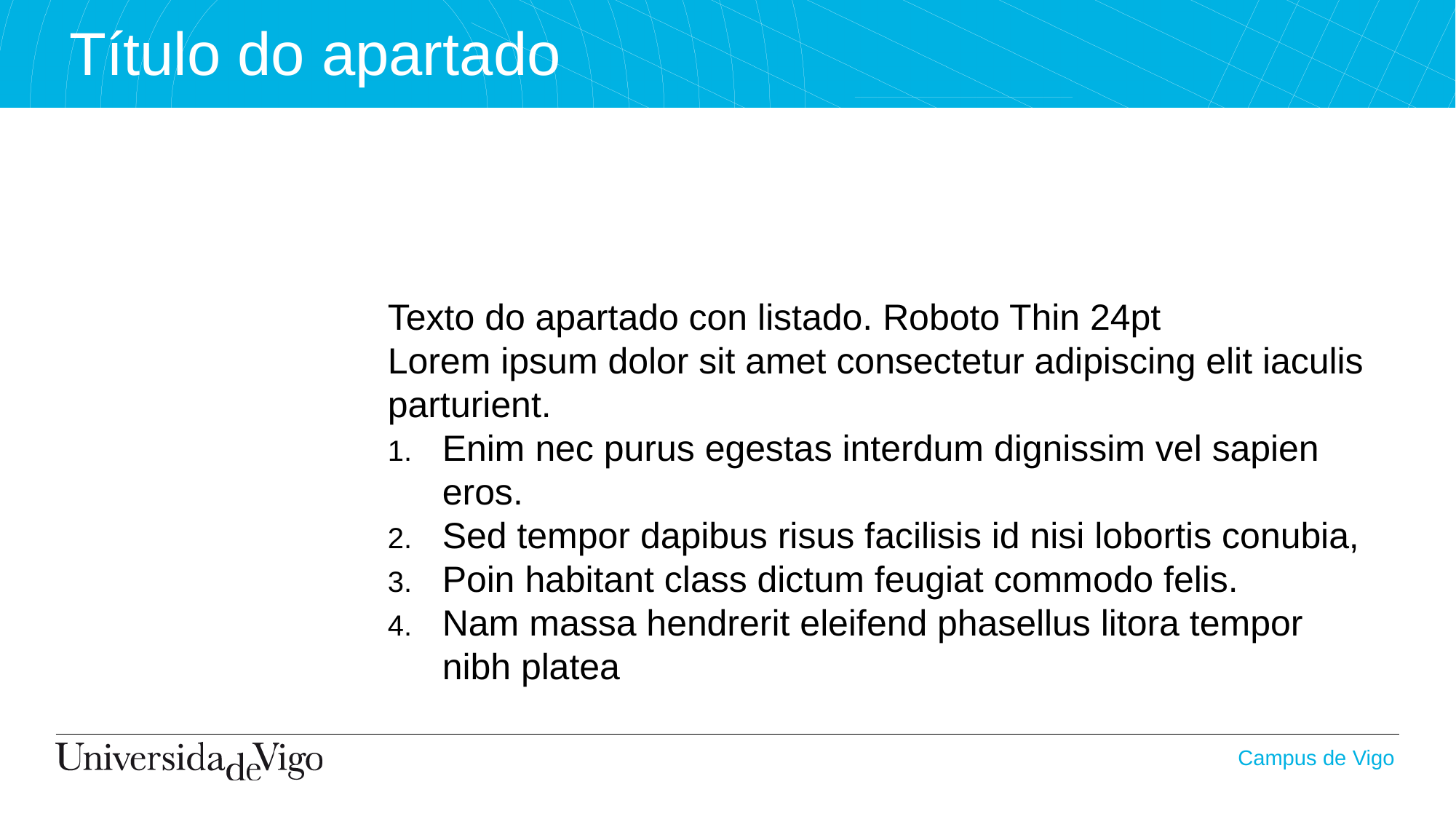

Título do apartado
Texto do apartado con listado. Roboto Thin 24pt
Lorem ipsum dolor sit amet consectetur adipiscing elit iaculis parturient.
Enim nec purus egestas interdum dignissim vel sapien eros.
Sed tempor dapibus risus facilisis id nisi lobortis conubia,
Poin habitant class dictum feugiat commodo felis.
Nam massa hendrerit eleifend phasellus litora tempor nibh platea